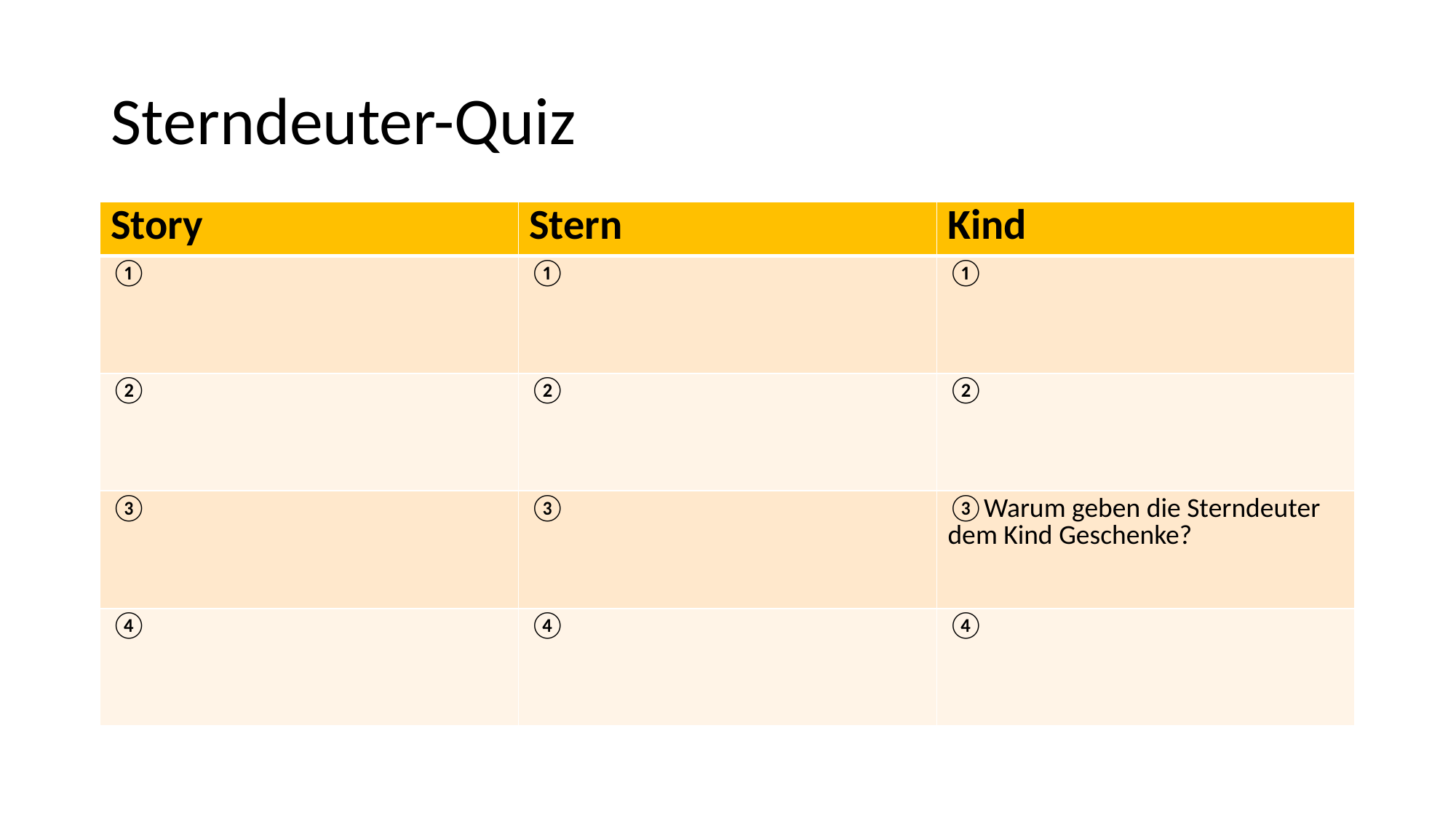

# Sterndeuter-Quiz
| Story | Stern | Kind |
| --- | --- | --- |
| ① | ① | ① |
| ② | ② | ② |
| ③ | ③ | ③Warum geben die Sterndeuter dem Kind Geschenke? |
| ④ | ④ | ④ |